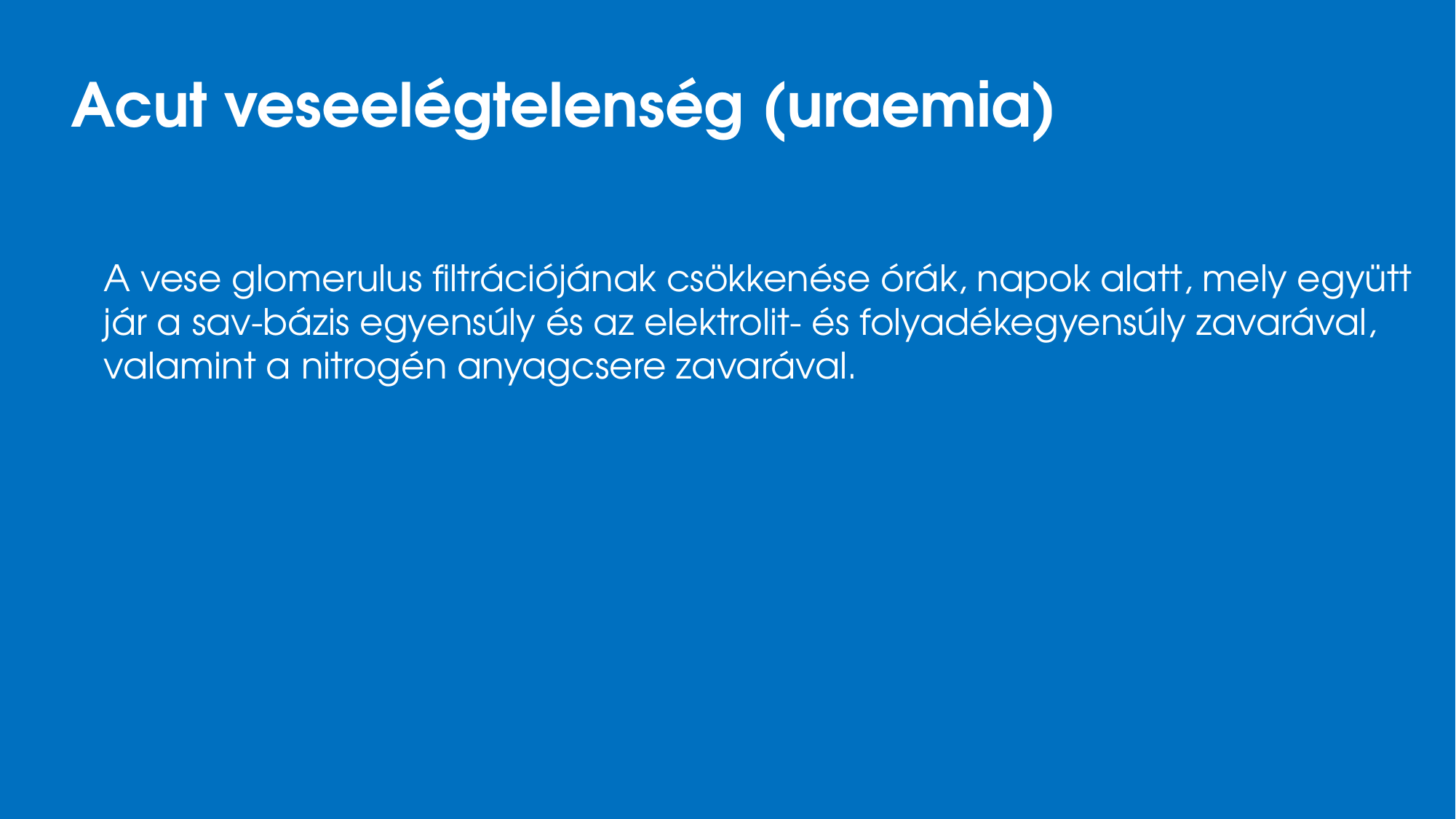

# Acut veseelégtelenség (uraemia)
A vese glomerulus filtrációjának csökkenése órák, napok alatt, mely együtt jár a sav-bázis egyensúly és az elektrolit- és folyadékegyensúly zavarával, valamint a nitrogén anyagcsere zavarával.